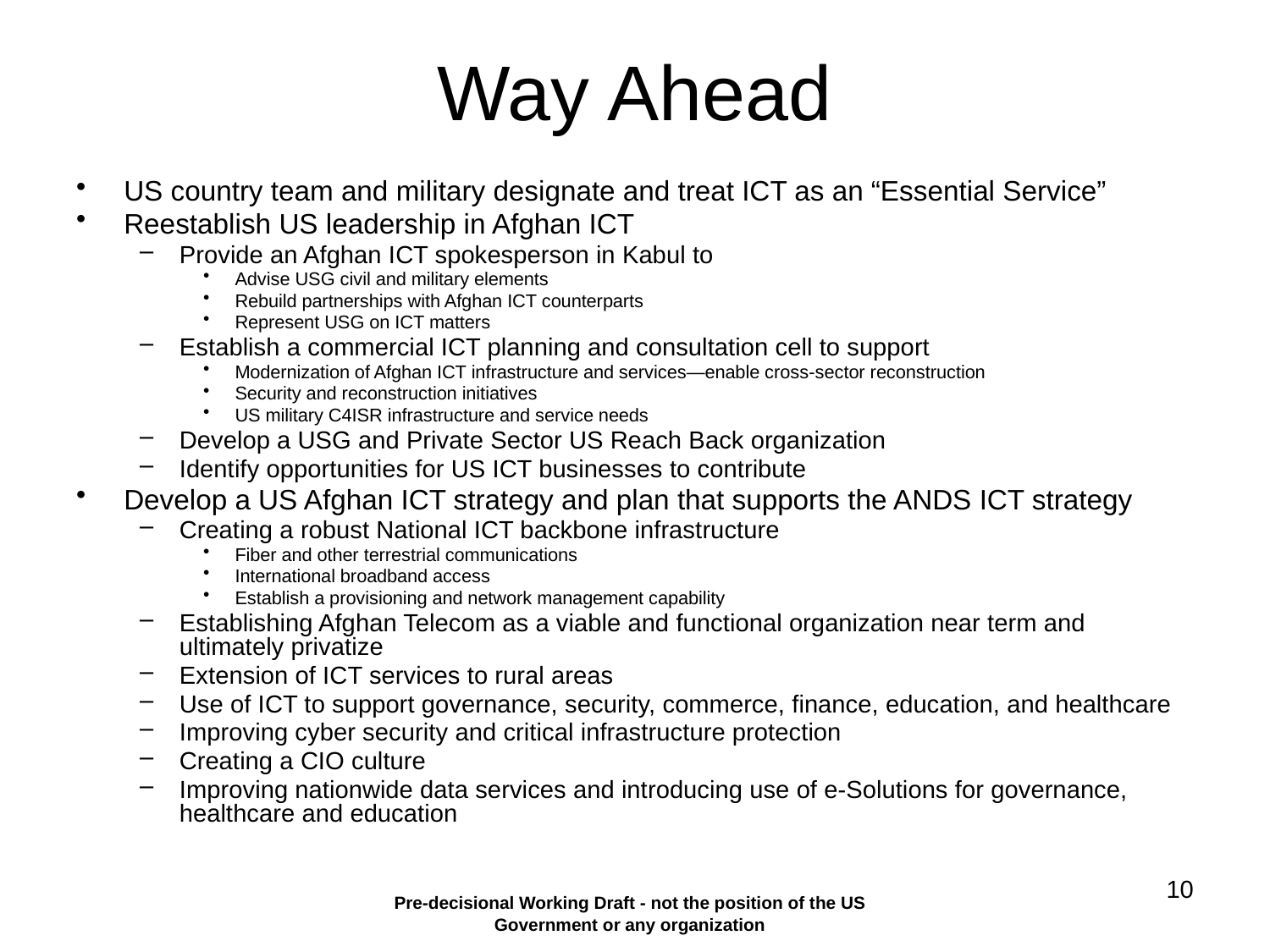

# Way Ahead
US country team and military designate and treat ICT as an “Essential Service”
Reestablish US leadership in Afghan ICT
Provide an Afghan ICT spokesperson in Kabul to
Advise USG civil and military elements
Rebuild partnerships with Afghan ICT counterparts
Represent USG on ICT matters
Establish a commercial ICT planning and consultation cell to support
Modernization of Afghan ICT infrastructure and services—enable cross-sector reconstruction
Security and reconstruction initiatives
US military C4ISR infrastructure and service needs
Develop a USG and Private Sector US Reach Back organization
Identify opportunities for US ICT businesses to contribute
Develop a US Afghan ICT strategy and plan that supports the ANDS ICT strategy
Creating a robust National ICT backbone infrastructure
Fiber and other terrestrial communications
International broadband access
Establish a provisioning and network management capability
Establishing Afghan Telecom as a viable and functional organization near term and ultimately privatize
Extension of ICT services to rural areas
Use of ICT to support governance, security, commerce, finance, education, and healthcare
Improving cyber security and critical infrastructure protection
Creating a CIO culture
Improving nationwide data services and introducing use of e-Solutions for governance, healthcare and education
10